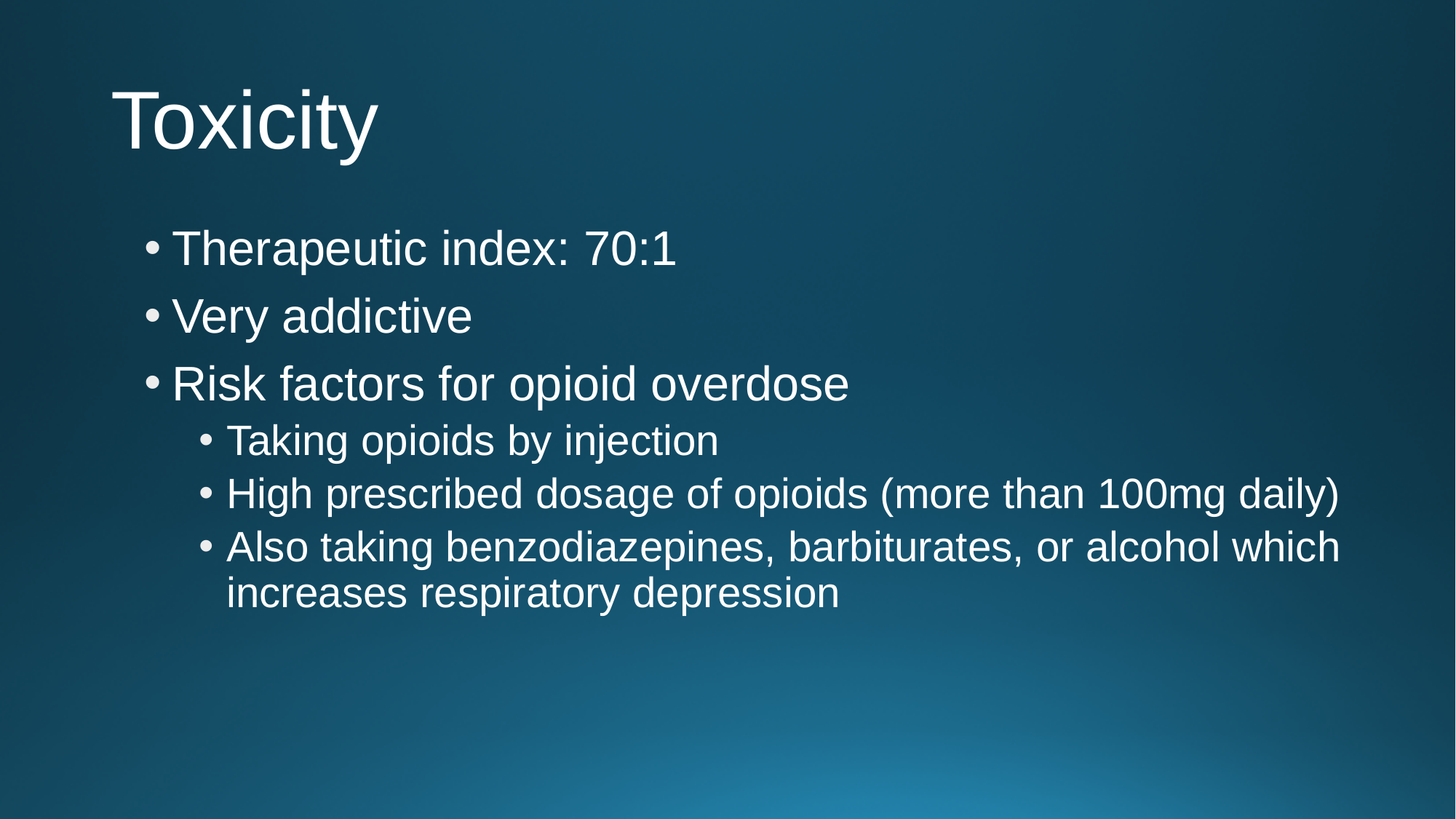

# Toxicity
Therapeutic index: 70:1
Very addictive
Risk factors for opioid overdose
Taking opioids by injection
High prescribed dosage of opioids (more than 100mg daily)
Also taking benzodiazepines, barbiturates, or alcohol which increases respiratory depression